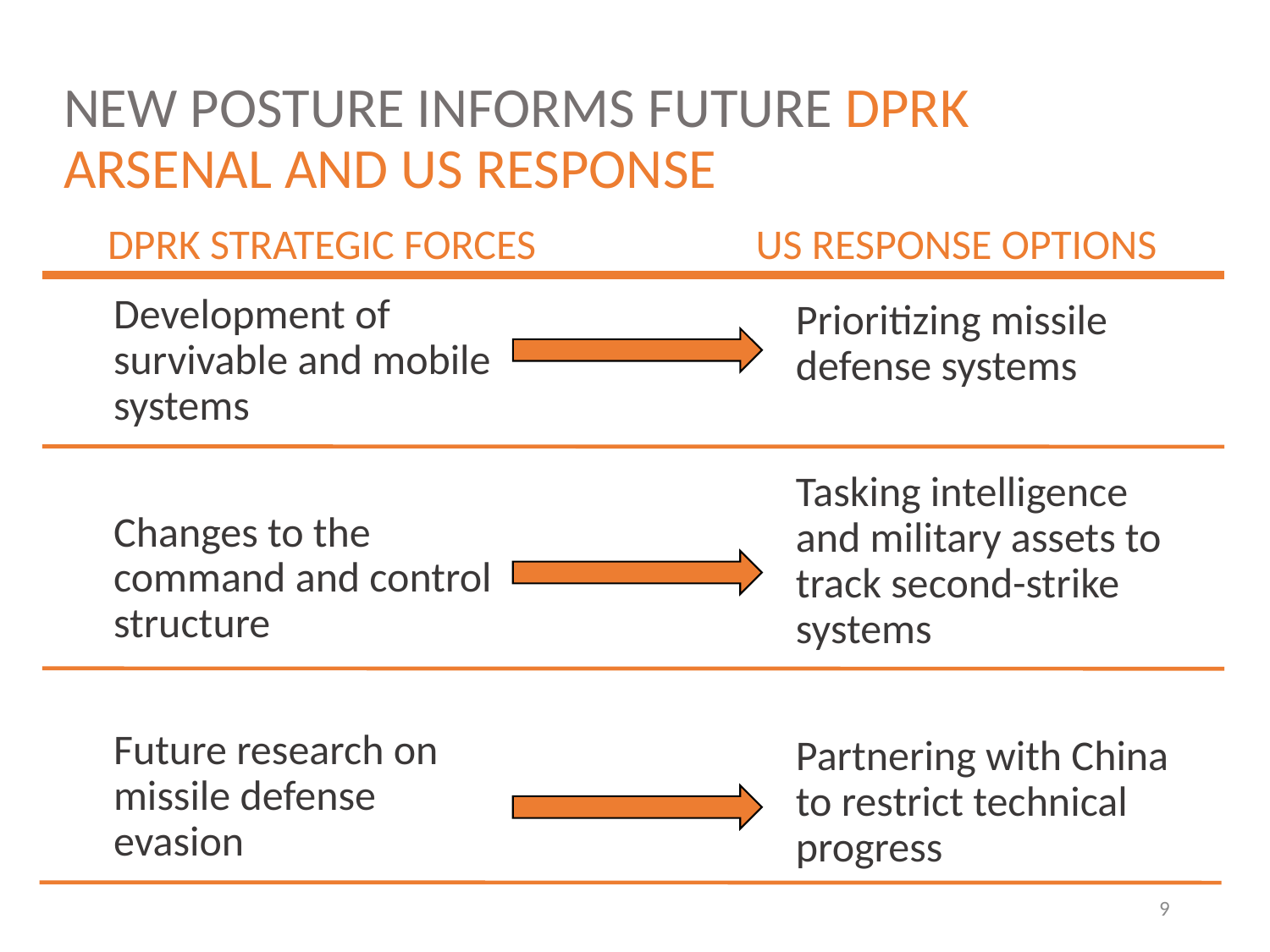

NEW POSTURE INFORMS FUTURE DPRK ARSENAL AND US RESPONSE
DPRK STRATEGIC FORCES
US RESPONSE OPTIONS
Development of survivable and mobile systems

Changes to the command and control structure

Future research on missile defense evasion

Prioritizing missile defense systems

Tasking intelligence and military assets to track second-strike systems

Partnering with China to restrict technical progress

9